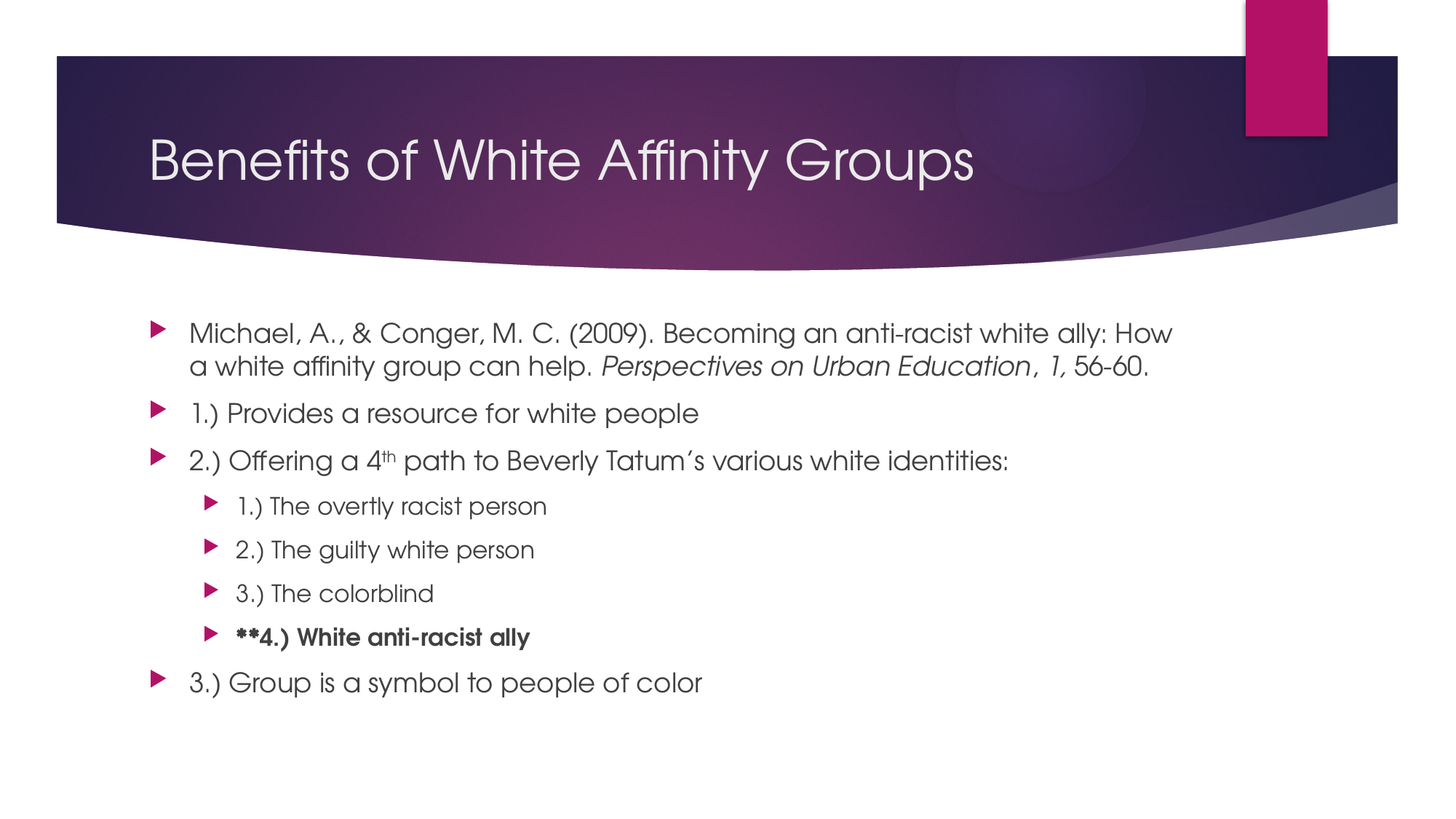

# Benefits of White Affinity Groups
Michael, A., & Conger, M. C. (2009). Becoming an anti-racist white ally: How a white affinity group can help. Perspectives on Urban Education, 1, 56-60.
1.) Provides a resource for white people
2.) Offering a 4th path to Beverly Tatum’s various white identities:
1.) The overtly racist person
2.) The guilty white person
3.) The colorblind
**4.) White anti-racist ally
3.) Group is a symbol to people of color